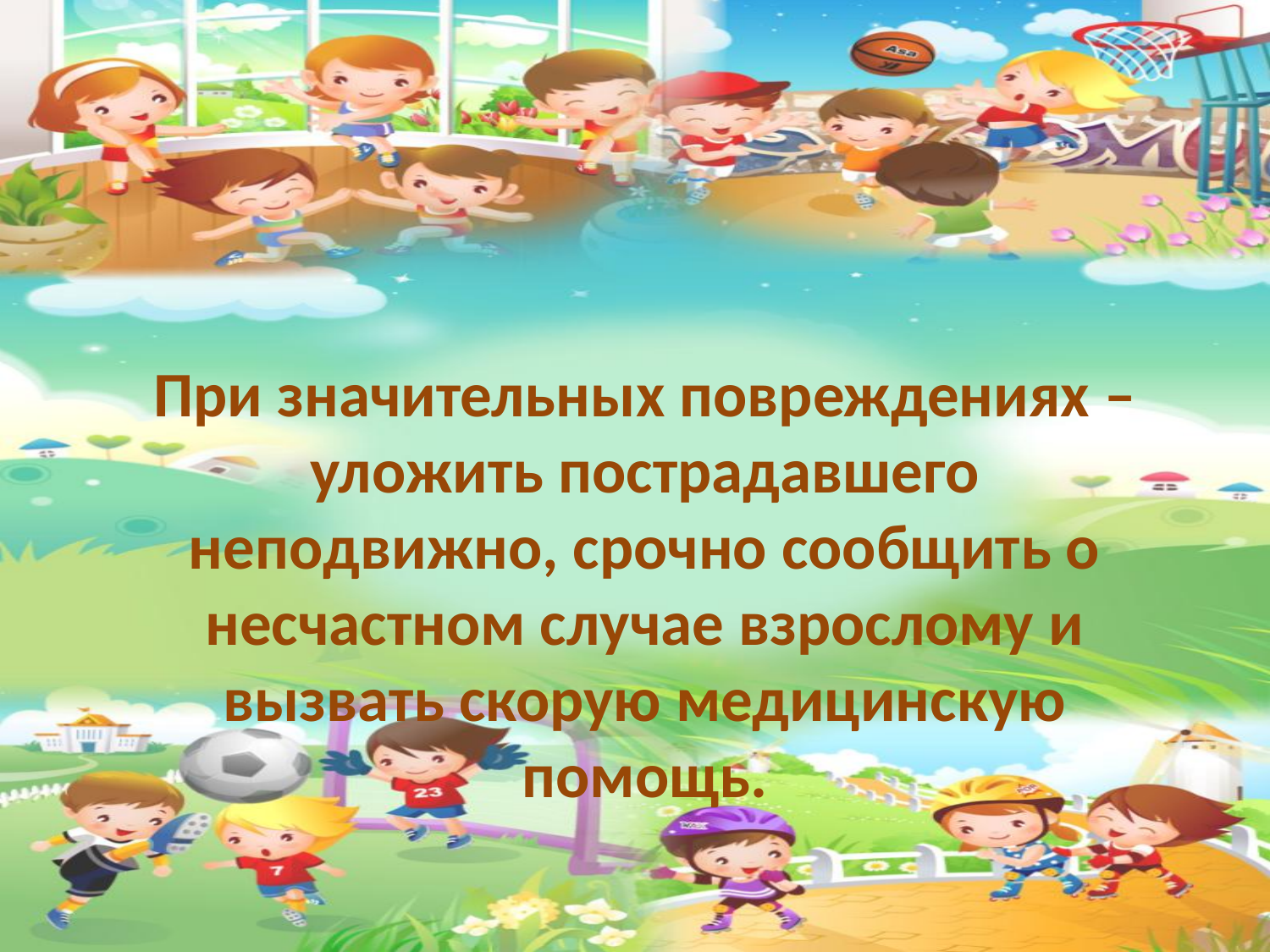

При значительных повреждениях – уложить пострадавшего неподвижно, срочно сообщить о несчастном случае взрослому и вызвать скорую медицинскую помощь.